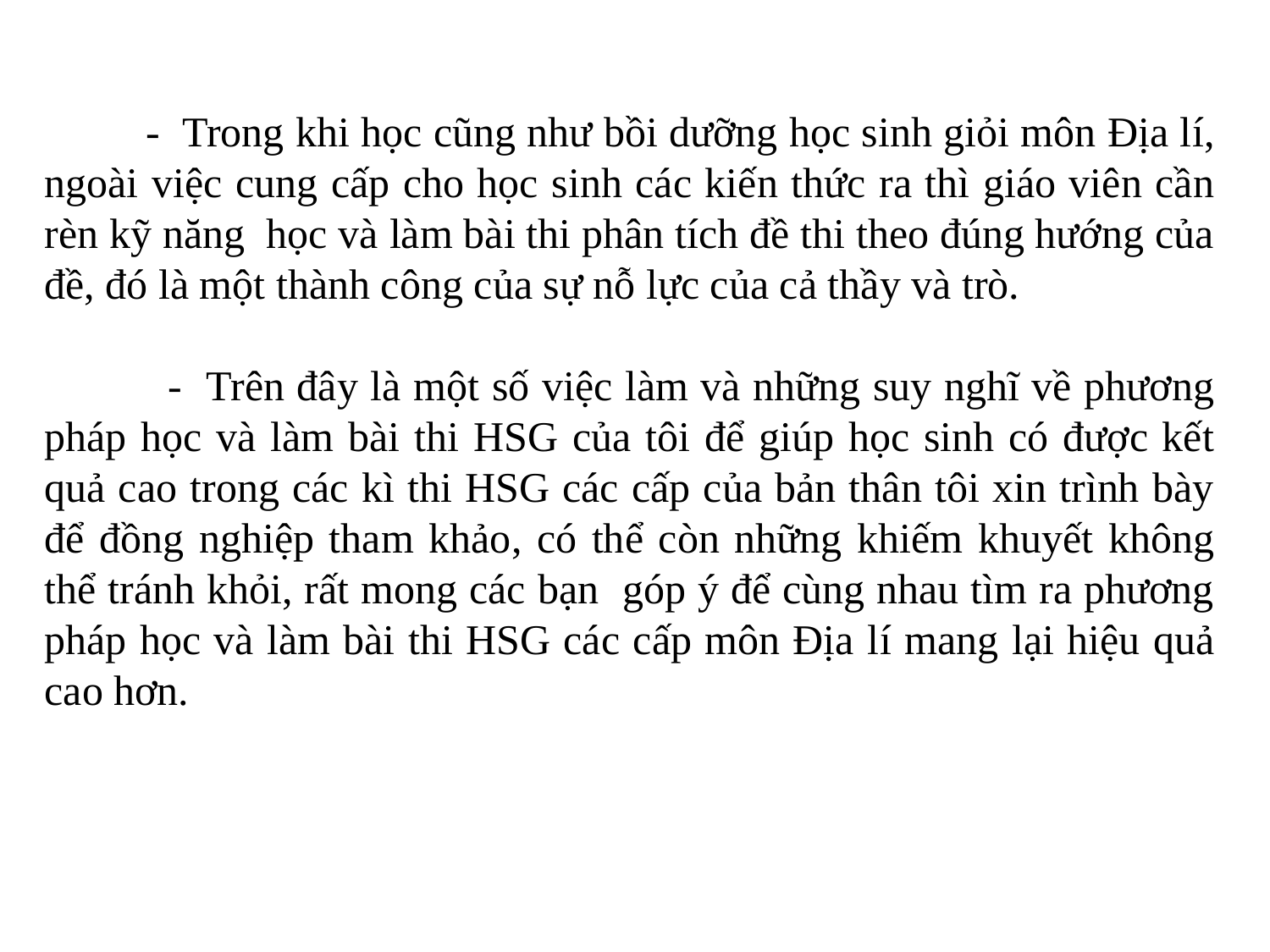

-  Trong khi học cũng như bồi dưỡng học sinh giỏi môn Địa lí, ngoài việc cung cấp cho học sinh các kiến thức ra thì giáo viên cần rèn kỹ năng  học và làm bài thi phân tích đề thi theo đúng hướng của đề, đó là một thành công của sự nỗ lực của cả thầy và trò.

          -  Trên đây là một số việc làm và những suy nghĩ về phương pháp học và làm bài thi HSG của tôi để giúp học sinh có được kết quả cao trong các kì thi HSG các cấp của bản thân tôi xin trình bày để đồng nghiệp tham khảo, có thể còn những khiếm khuyết không thể tránh khỏi, rất mong các bạn  góp ý để cùng nhau tìm ra phương pháp học và làm bài thi HSG các cấp môn Địa lí mang lại hiệu quả cao hơn.